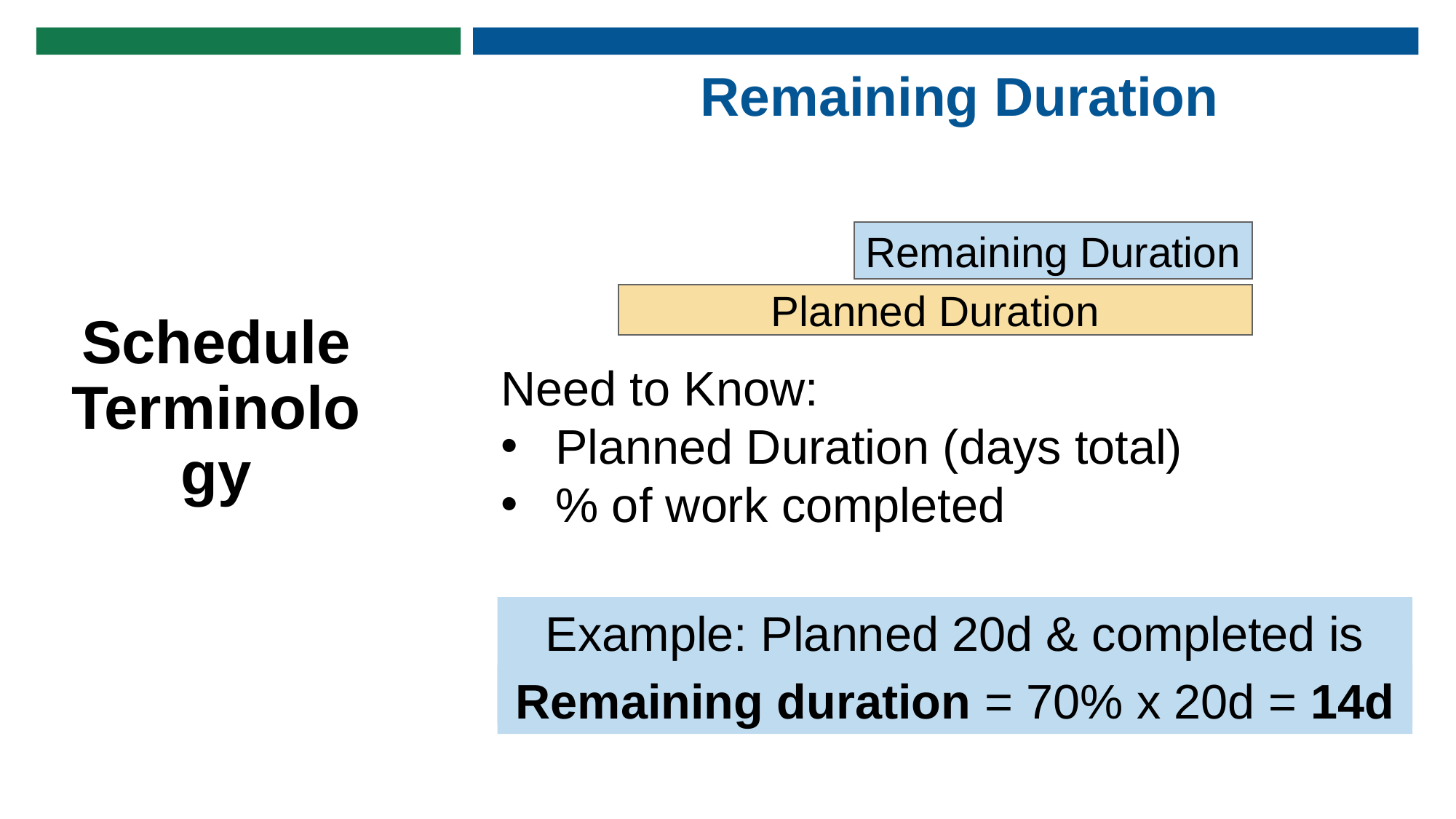

Remaining Duration
# Schedule Terminology
Remaining Duration
Planned Duration
Need to Know:
Planned Duration (days total)
% of work completed
Example: Planned 20d & completed is 30%
Remaining duration = 70% x 20d = 14d